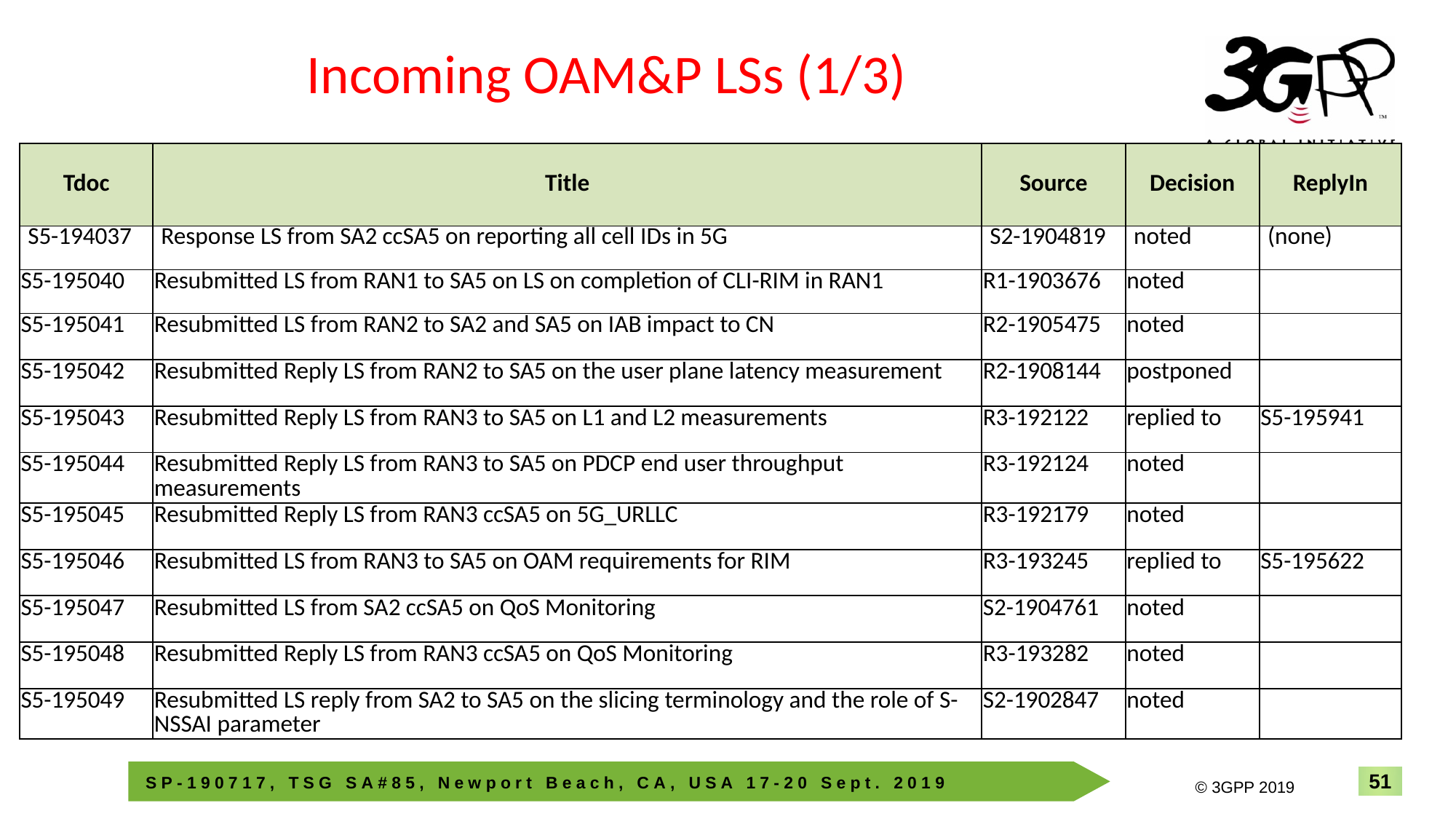

# Incoming OAM&P LSs (1/3)
| Tdoc | Title | Source | Decision | ReplyIn |
| --- | --- | --- | --- | --- |
| S5-194037 | Response LS from SA2 ccSA5 on reporting all cell IDs in 5G | S2-1904819 | noted | (none) |
| S5-195040 | Resubmitted LS from RAN1 to SA5 on LS on completion of CLI-RIM in RAN1 | R1-1903676 | noted |  |
| S5-195041 | Resubmitted LS from RAN2 to SA2 and SA5 on IAB impact to CN | R2-1905475 | noted |  |
| S5-195042 | Resubmitted Reply LS from RAN2 to SA5 on the user plane latency measurement | R2-1908144 | postponed |  |
| S5-195043 | Resubmitted Reply LS from RAN3 to SA5 on L1 and L2 measurements | R3-192122 | replied to | S5-195941 |
| S5-195044 | Resubmitted Reply LS from RAN3 to SA5 on PDCP end user throughput measurements | R3-192124 | noted |  |
| S5-195045 | Resubmitted Reply LS from RAN3 ccSA5 on 5G\_URLLC | R3-192179 | noted |  |
| S5-195046 | Resubmitted LS from RAN3 to SA5 on OAM requirements for RIM | R3-193245 | replied to | S5-195622 |
| S5-195047 | Resubmitted LS from SA2 ccSA5 on QoS Monitoring | S2-1904761 | noted |  |
| S5-195048 | Resubmitted Reply LS from RAN3 ccSA5 on QoS Monitoring | R3-193282 | noted |  |
| S5-195049 | Resubmitted LS reply from SA2 to SA5 on the slicing terminology and the role of S-NSSAI parameter | S2-1902847 | noted |  |